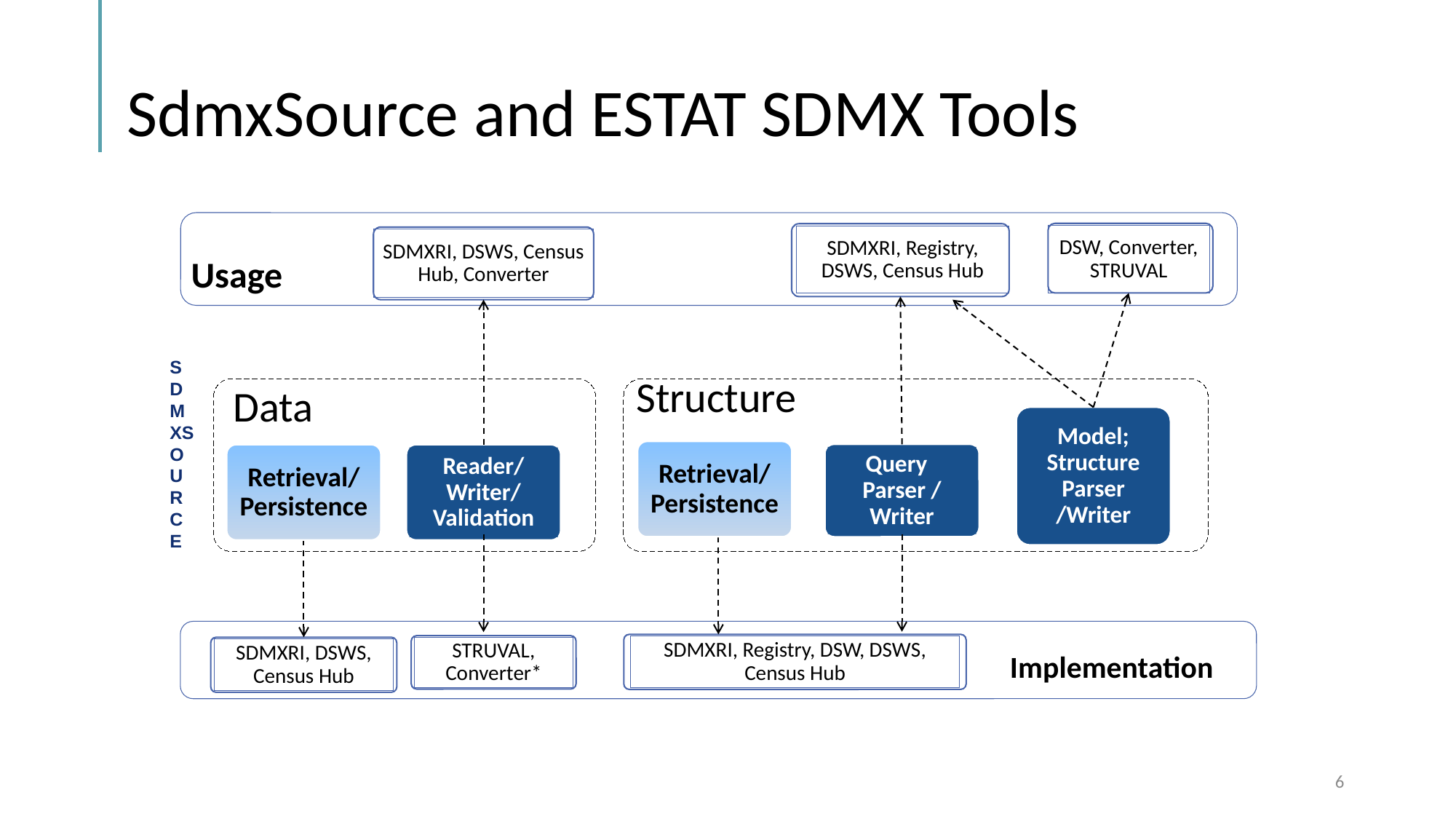

# SdmxSource and ESTAT SDMX Tools

DSW, Converter, STRUVAL

SDMXRI, Registry, DSWS, Census Hub

SDMXRI, DSWS, Census Hub, Converter
Usage
SDMXSOURCE

Data

Structure

Model; Structure Parser /Writer

Retrieval/ Persistence

Query   Parser / Writer

Retrieval/ Persistence

Reader/ Writer/ Validation

SDMXRI, Registry, DSW, DSWS, Census Hub

STRUVAL, Converter*

SDMXRI, DSWS, Census Hub
Implementation
6